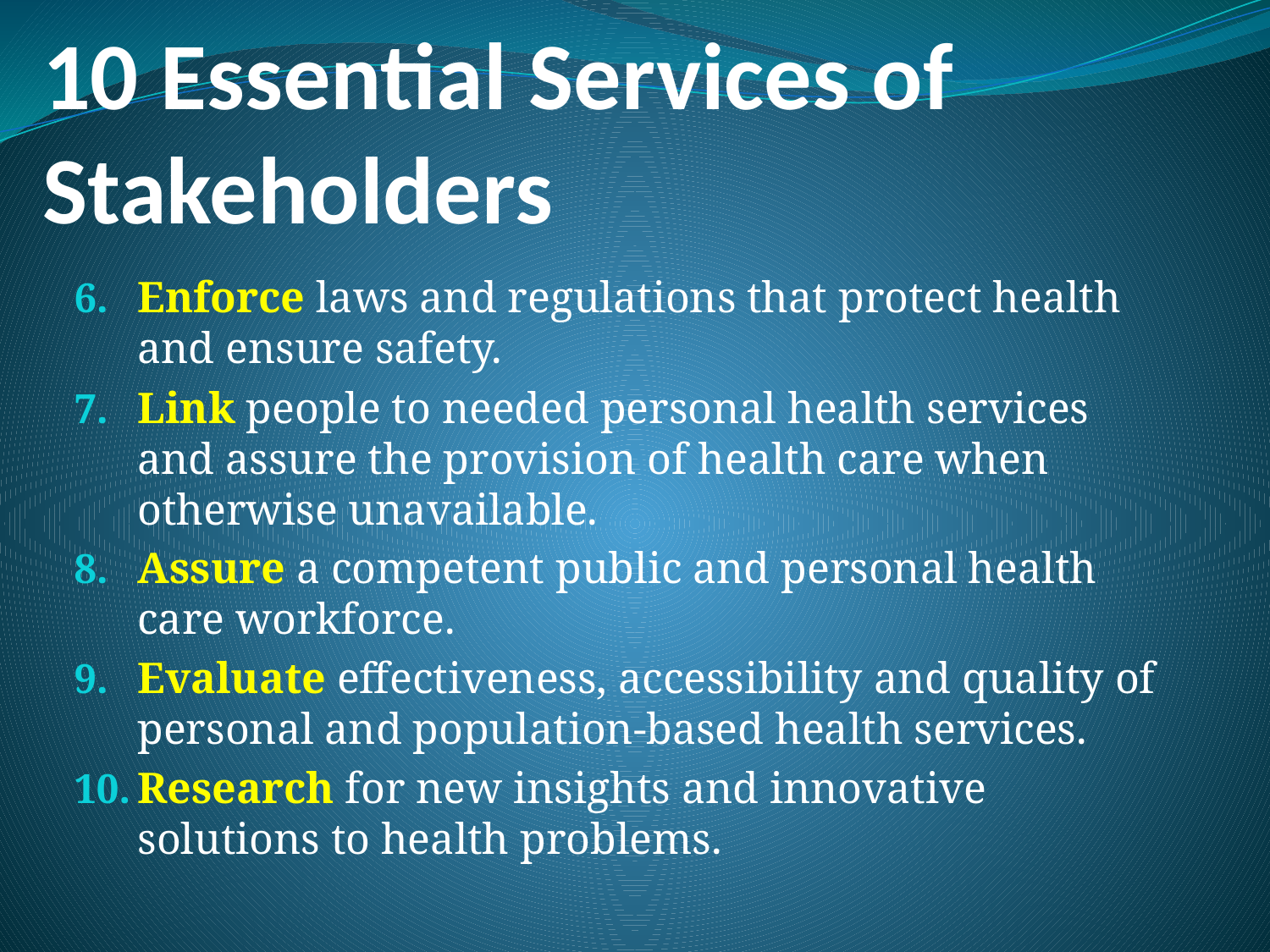

# 10 Essential Services of Stakeholders
Enforce laws and regulations that protect health and ensure safety.
Link people to needed personal health services and assure the provision of health care when otherwise unavailable.
Assure a competent public and personal health care workforce.
Evaluate effectiveness, accessibility and quality of personal and population-based health services.
Research for new insights and innovative solutions to health problems.